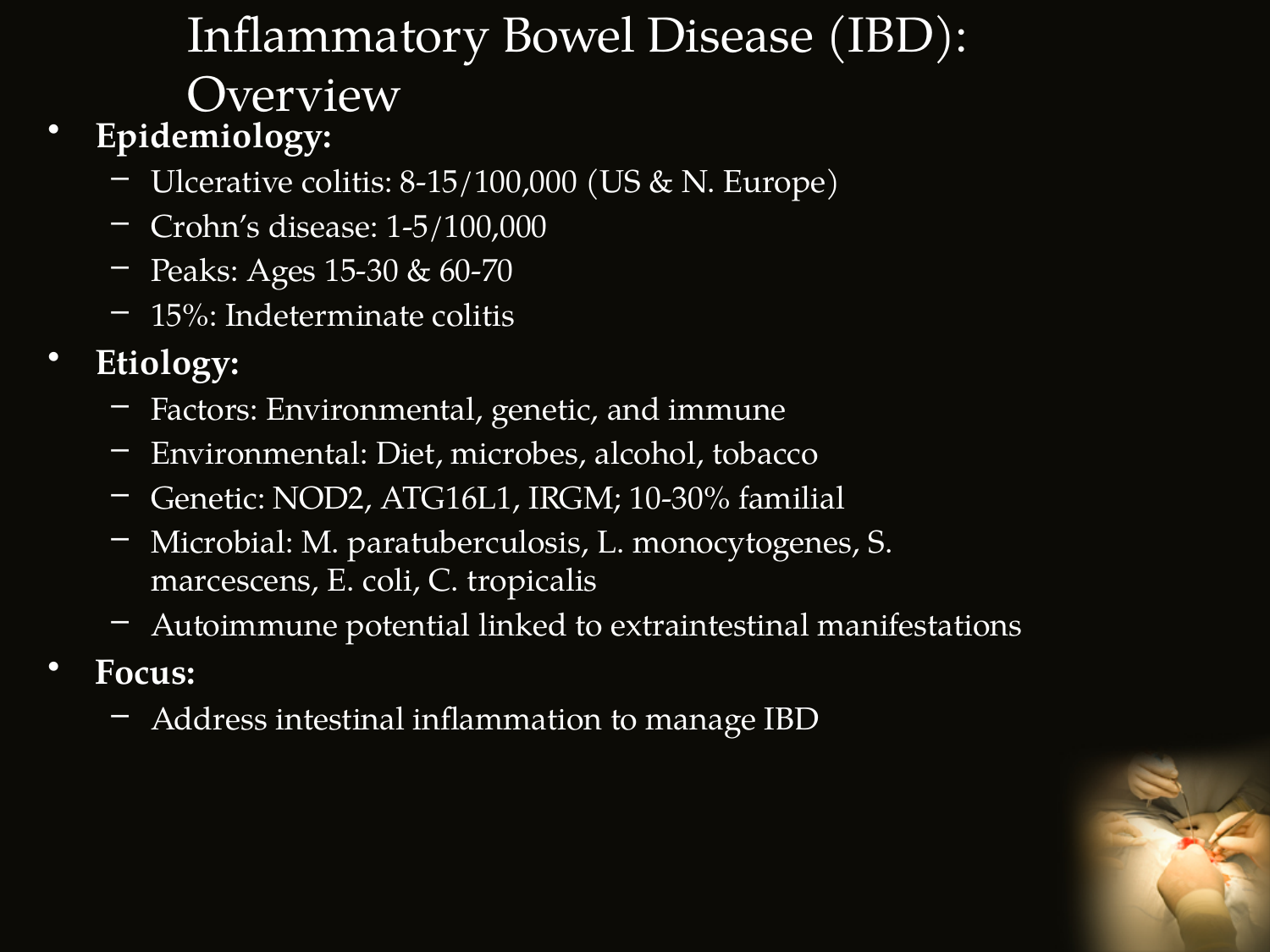

# Inflammatory Bowel Disease (IBD): Overview
Epidemiology:
Ulcerative colitis: 8-15/100,000 (US & N. Europe)
Crohn’s disease: 1-5/100,000
Peaks: Ages 15-30 & 60-70
15%: Indeterminate colitis
Etiology:
Factors: Environmental, genetic, and immune
Environmental: Diet, microbes, alcohol, tobacco
Genetic: NOD2, ATG16L1, IRGM; 10-30% familial
Microbial: M. paratuberculosis, L. monocytogenes, S. marcescens, E. coli, C. tropicalis
Autoimmune potential linked to extraintestinal manifestations
Focus:
Address intestinal inflammation to manage IBD